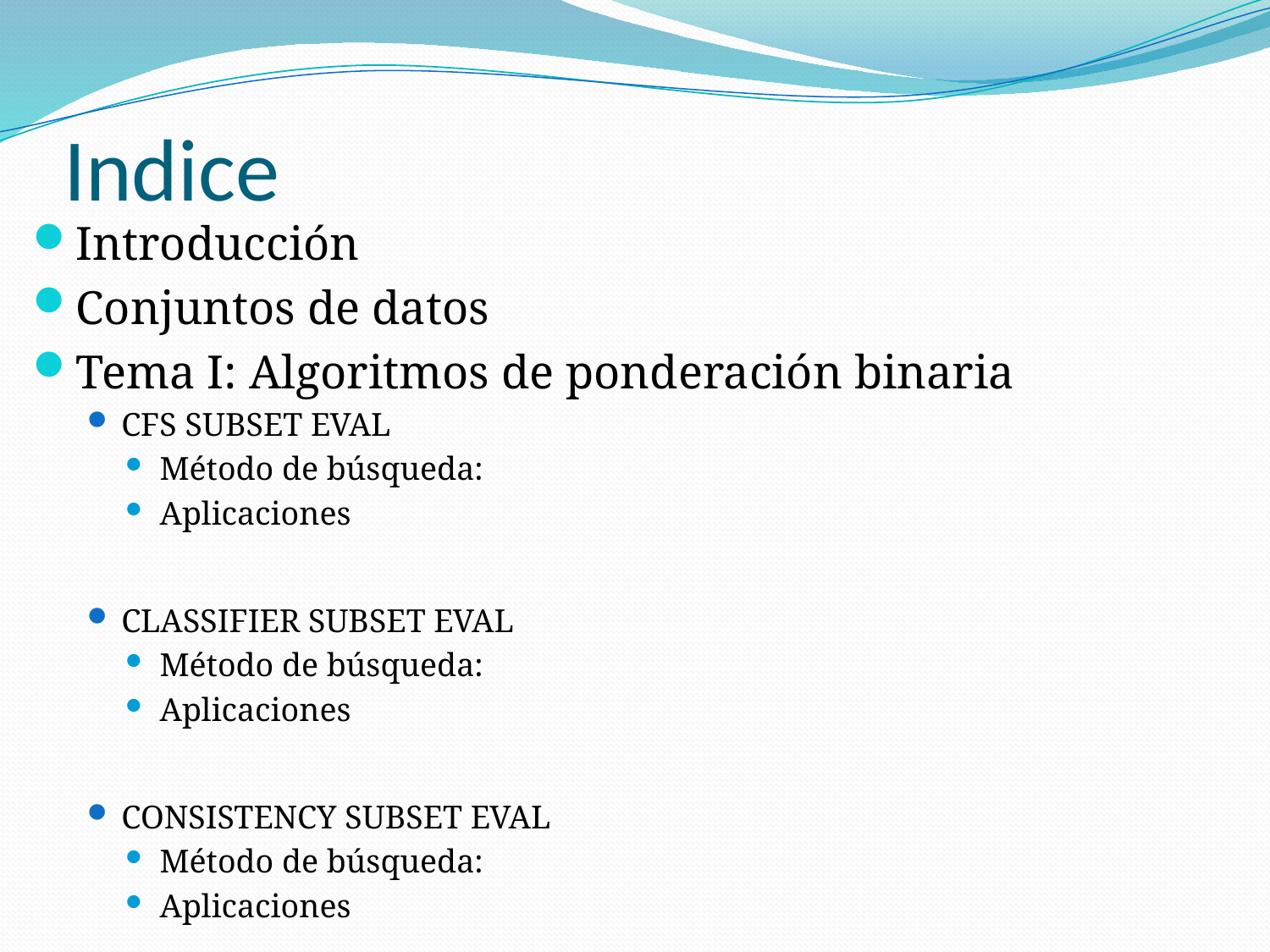

# Indice
Introducción
Conjuntos de datos
Tema I: Algoritmos de ponderación binaria
Cfs Subset Eval
Método de búsqueda:
Aplicaciones

Classifier Subset Eval
Método de búsqueda:
Aplicaciones

Consistency Subset Eval
Método de búsqueda:
Aplicaciones